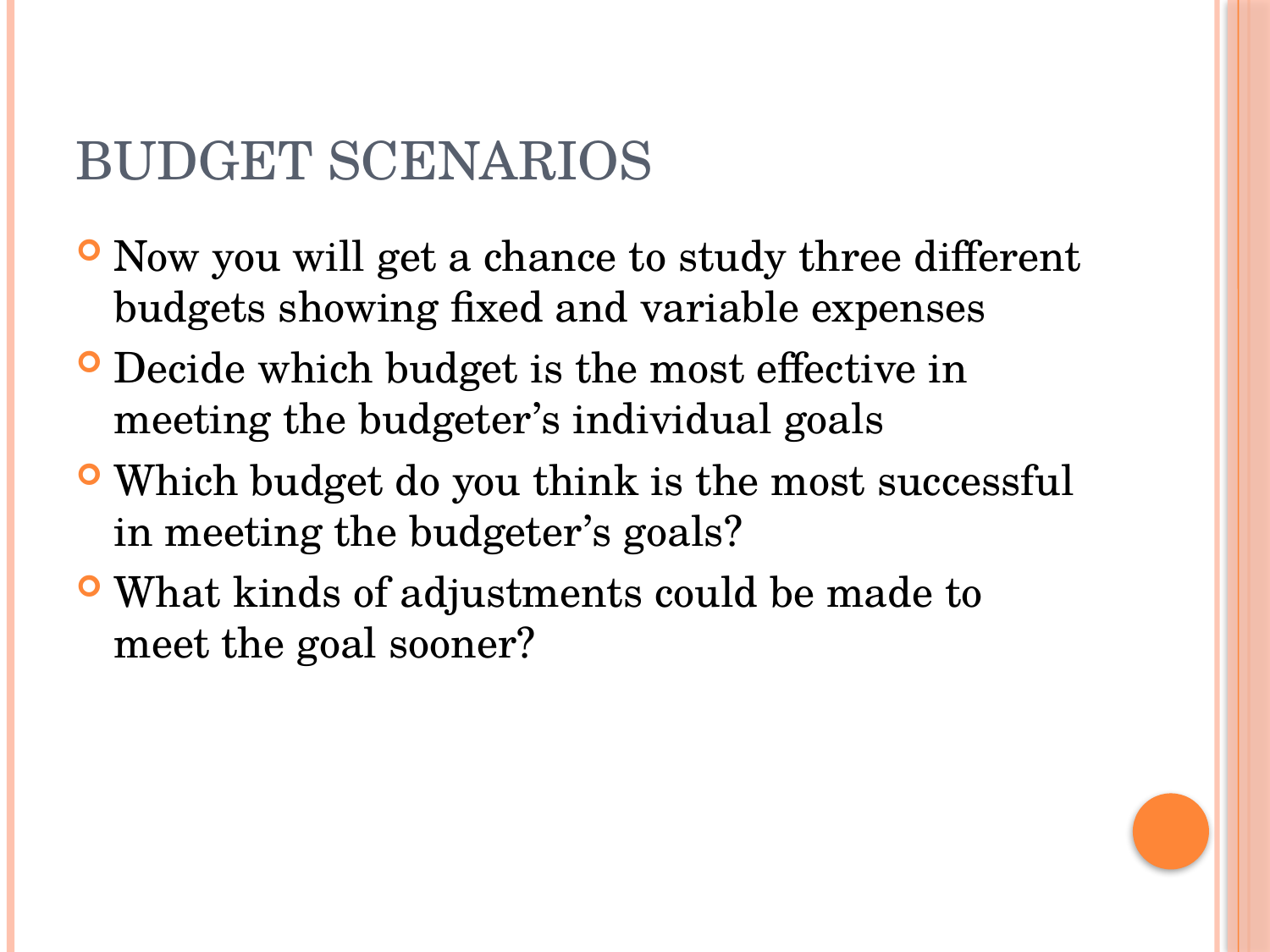

# Budget Scenarios
Now you will get a chance to study three different budgets showing fixed and variable expenses
Decide which budget is the most effective in meeting the budgeter’s individual goals
Which budget do you think is the most successful in meeting the budgeter’s goals?
What kinds of adjustments could be made to meet the goal sooner?